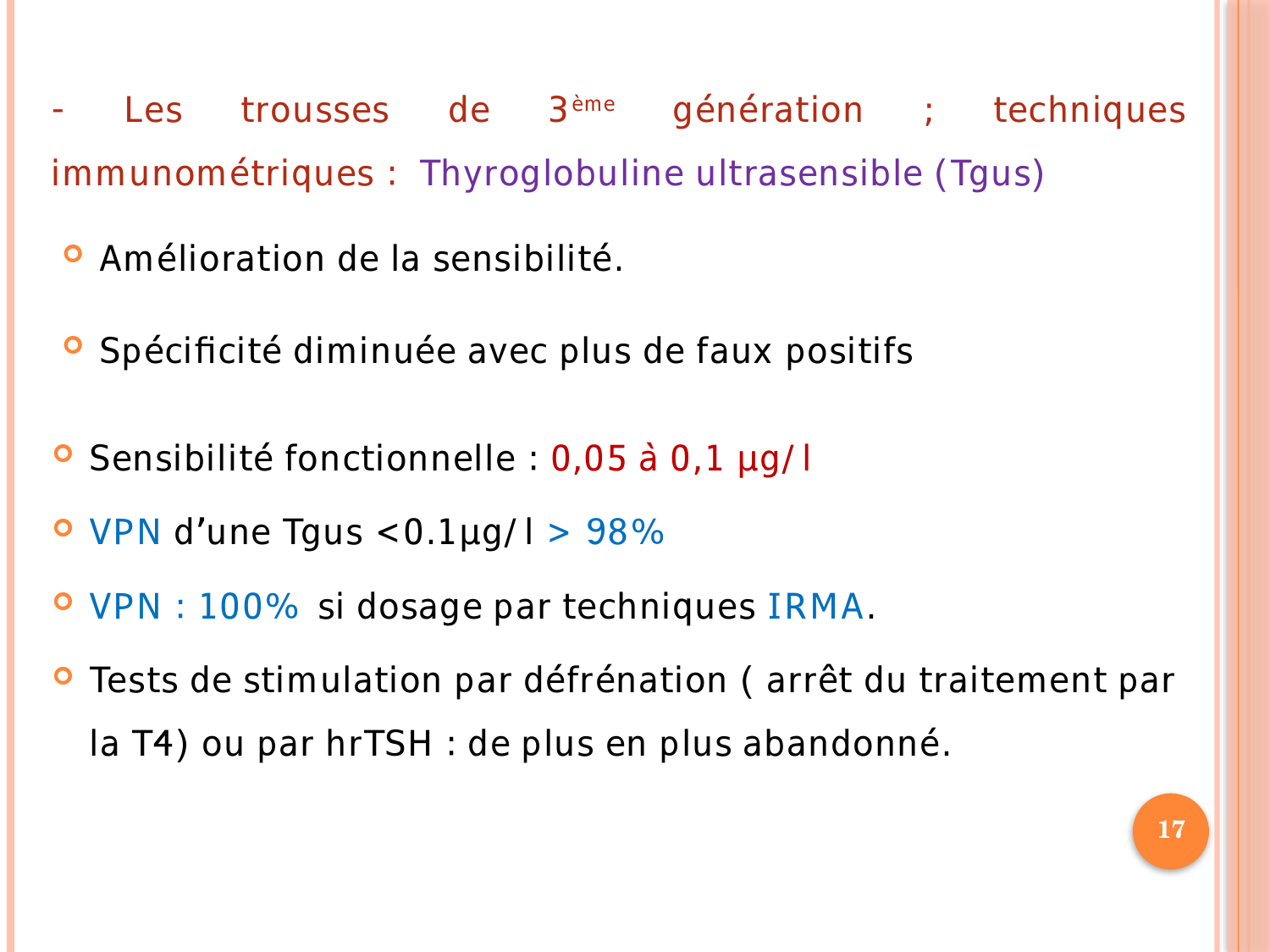

- Les trousses de 3ème génération ; techniques immunométriques :  Thyroglobuline ultrasensible (Tgus)
Amélioration de la sensibilité.

Spécificité diminuée avec plus de faux positifs
Sensibilité fonctionnelle : 0,05 à 0,1 µg/l
VPN d’une Tgus <0.1µg/l > 98%
VPN : 100% si dosage par techniques IRMA.
Tests de stimulation par défrénation ( arrêt du traitement par la T4) ou par hrTSH : de plus en plus abandonné.
17